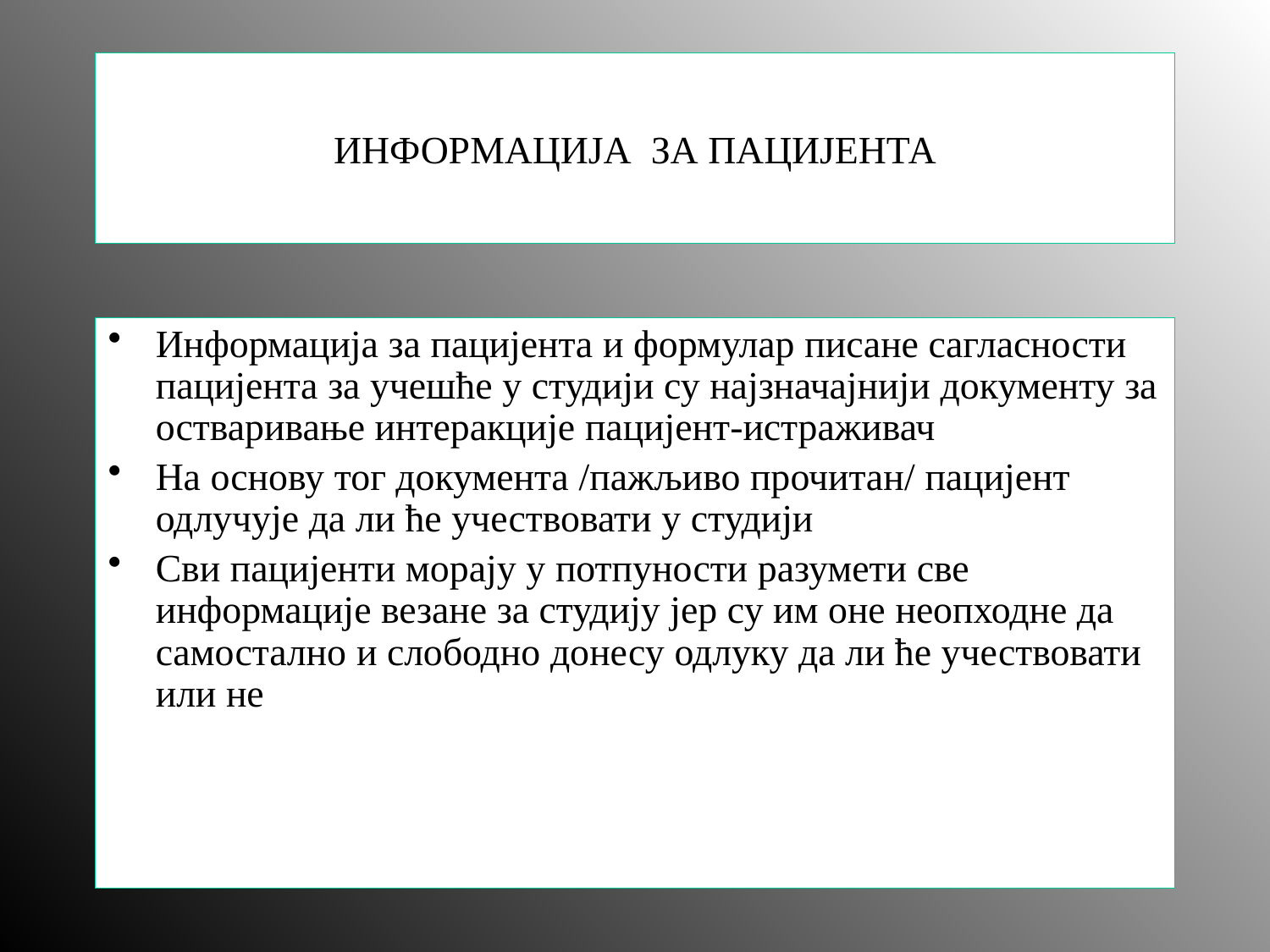

# ИНФОРМАЦИЈА  ЗА ПАЦИЈЕНТА
Информација за пацијента и формулар писане сагласности пацијента за учешће у студији су најзначајнији документу за остваривање интеракције пацијент-истраживач
На основу тог документа /пажљиво прочитан/ пацијент одлучује да ли ће учествовати у студији
Сви пацијенти морају у потпуности разумети све информације везане за студију јер су им оне неопходне да самостално и слободно донесу одлуку да ли ће учествовати или не